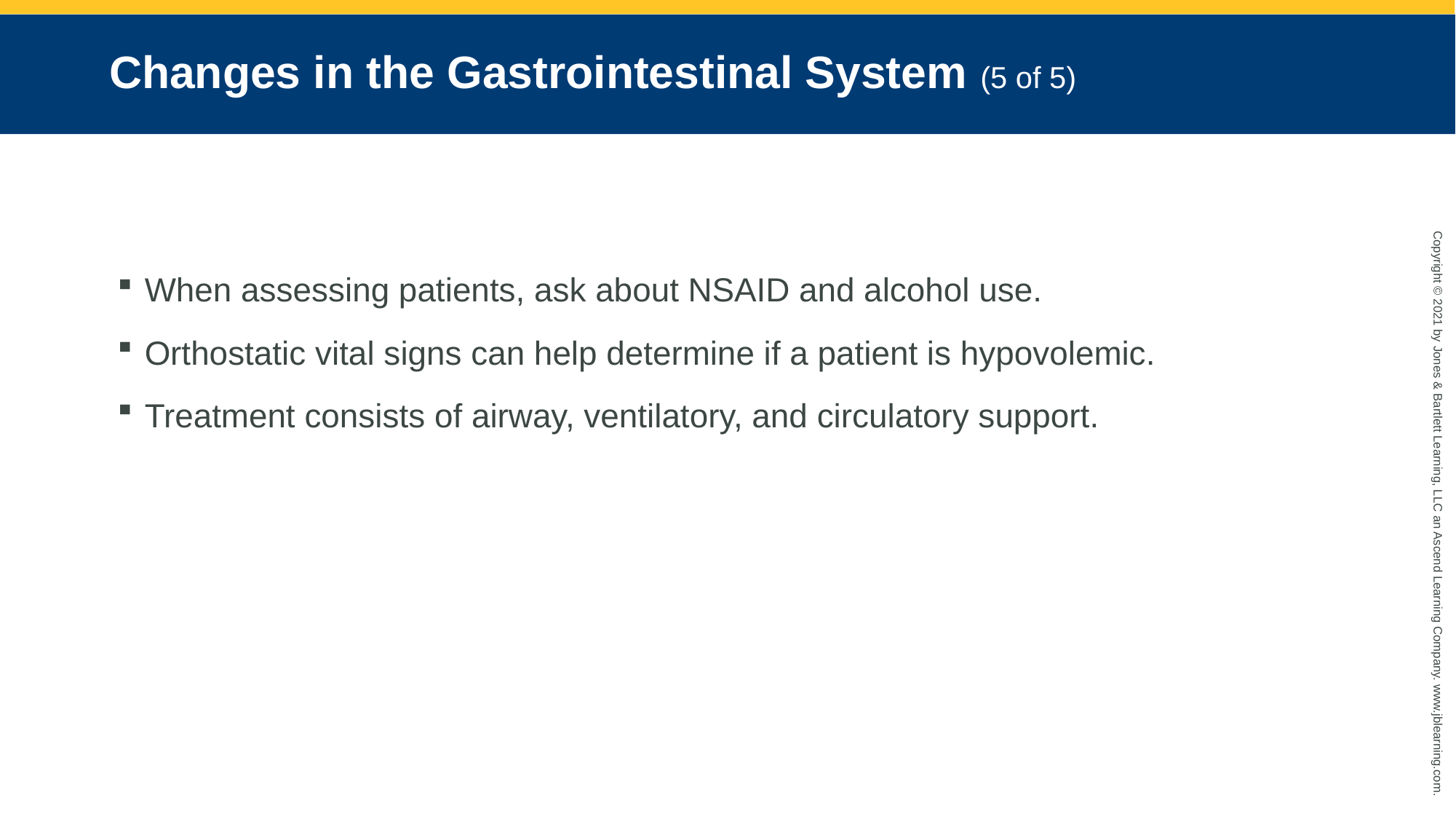

# Changes in the Gastrointestinal System (5 of 5)
When assessing patients, ask about NSAID and alcohol use.
Orthostatic vital signs can help determine if a patient is hypovolemic.
Treatment consists of airway, ventilatory, and circulatory support.